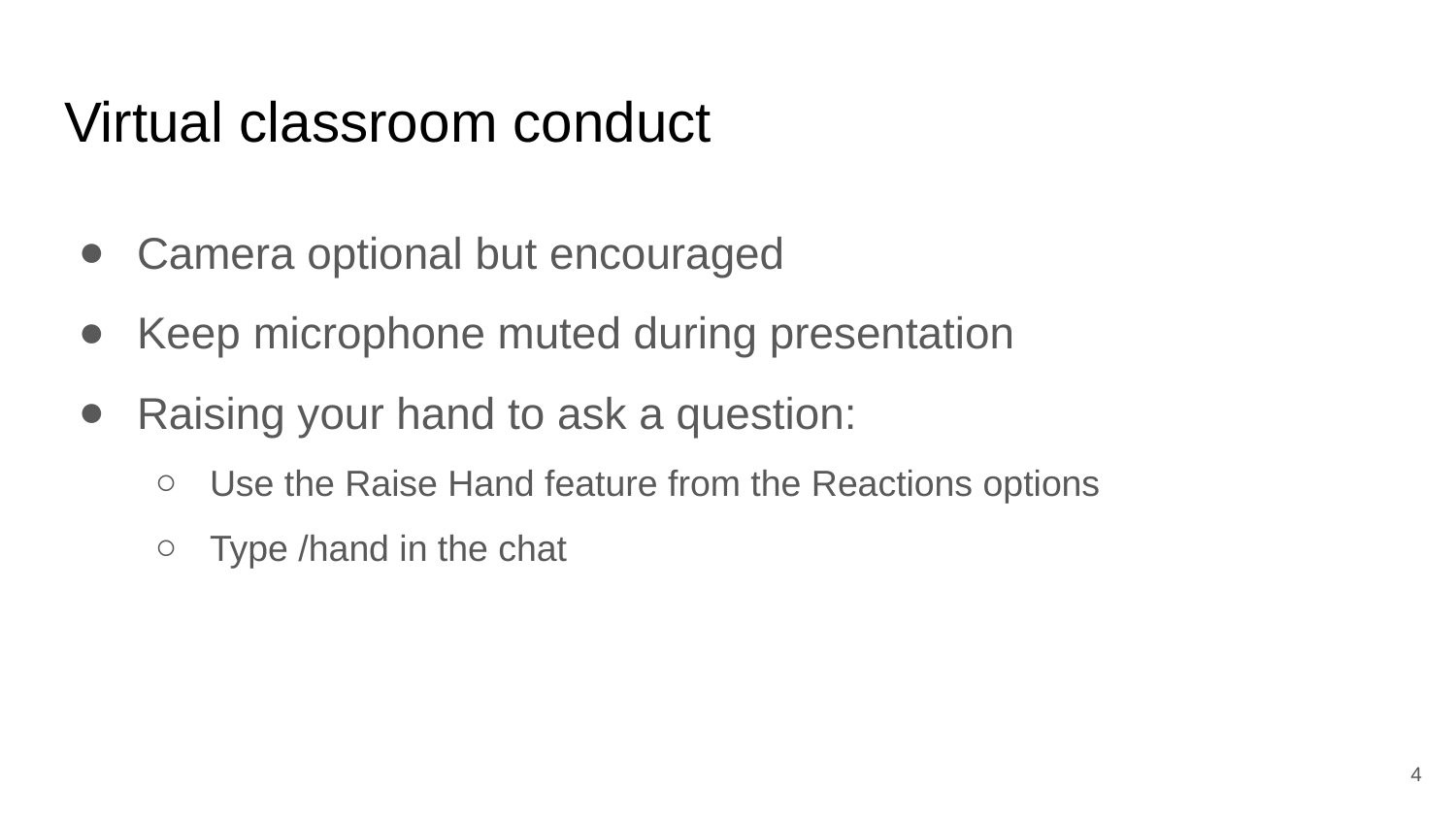

# Virtual classroom conduct
Camera optional but encouraged
Keep microphone muted during presentation
Raising your hand to ask a question:
Use the Raise Hand feature from the Reactions options
Type /hand in the chat
4